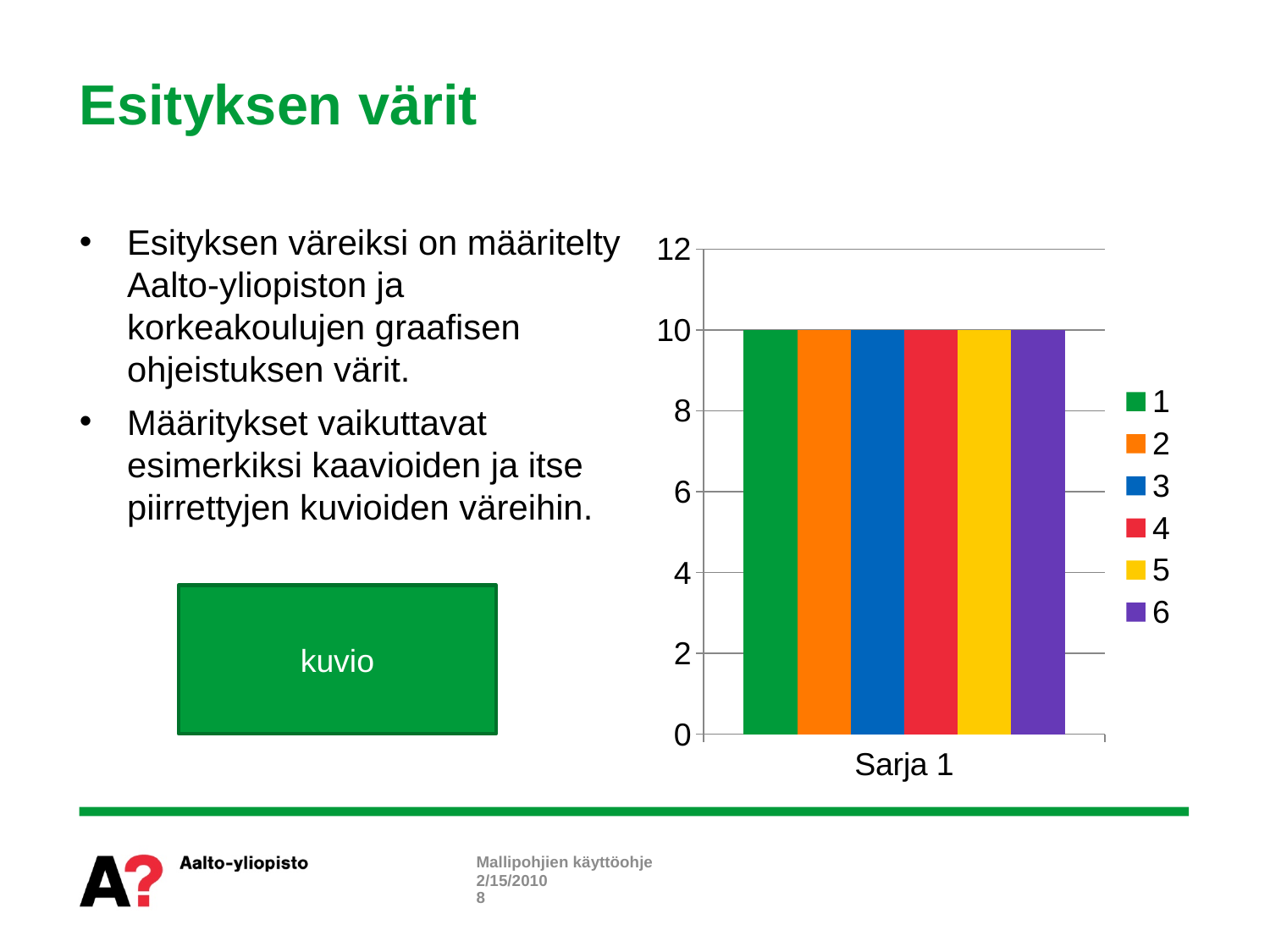

# Esityksen värit
Esityksen väreiksi on määritelty Aalto-yliopiston ja korkeakoulujen graafisen ohjeistuksen värit.
Määritykset vaikuttavat esimerkiksi kaavioiden ja itse piirrettyjen kuvioiden väreihin.

### Chart

| Category | 1 | 2 | 3 | 4 | 5 | 6 |
|---|---|---|---|---|---|---|
| Sarja 1 | 10.0 | 10.0 | 10.0 | 10.0 | 10.0 | 10.0 |
kuvio
Mallipohjien käyttöohje

2/15/2010
8